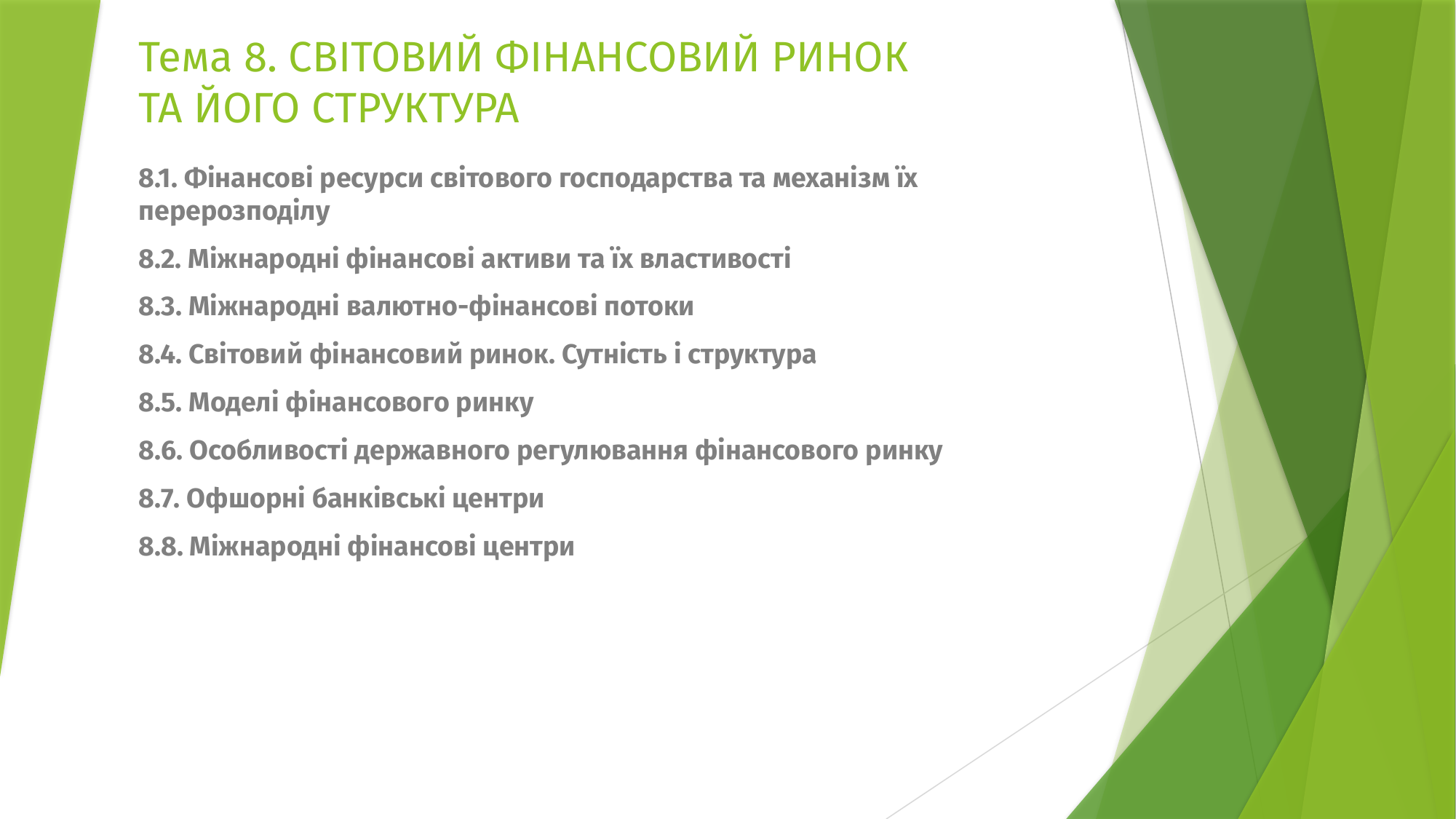

# Тема 8. СВІТОВИЙ ФІНАНСОВИЙ РИНОК ТА ЙОГО СТРУКТУРА
8.1. Фінансові ресурси світового господарства та механізм їх перерозподілу
8.2. Міжнародні фінансові активи та їх властивості
8.3. Міжнародні валютно-фінансові потоки
8.4. Світовий фінансовий ринок. Сутність і структура
8.5. Моделі фінансового ринку
8.6. Особливості державного регулювання фінансового ринку
8.7. Офшорні банківські центри
8.8. Міжнародні фінансові центри